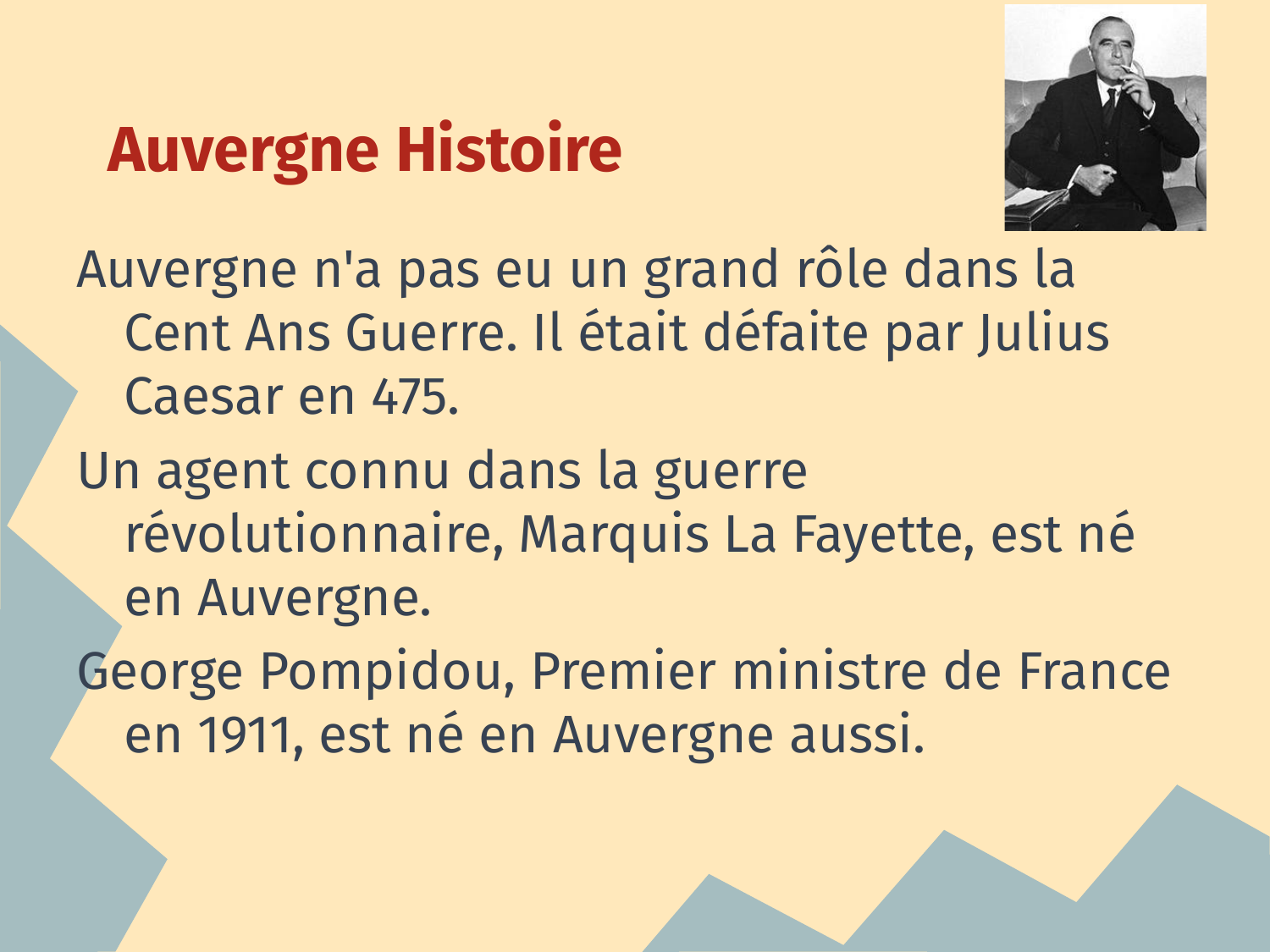

# Auvergne Histoire
Auvergne n'a pas eu un grand rôle dans la Cent Ans Guerre. Il était défaite par Julius Caesar en 475.
Un agent connu dans la guerre révolutionnaire, Marquis La Fayette, est né en Auvergne.
George Pompidou, Premier ministre de France en 1911, est né en Auvergne aussi.